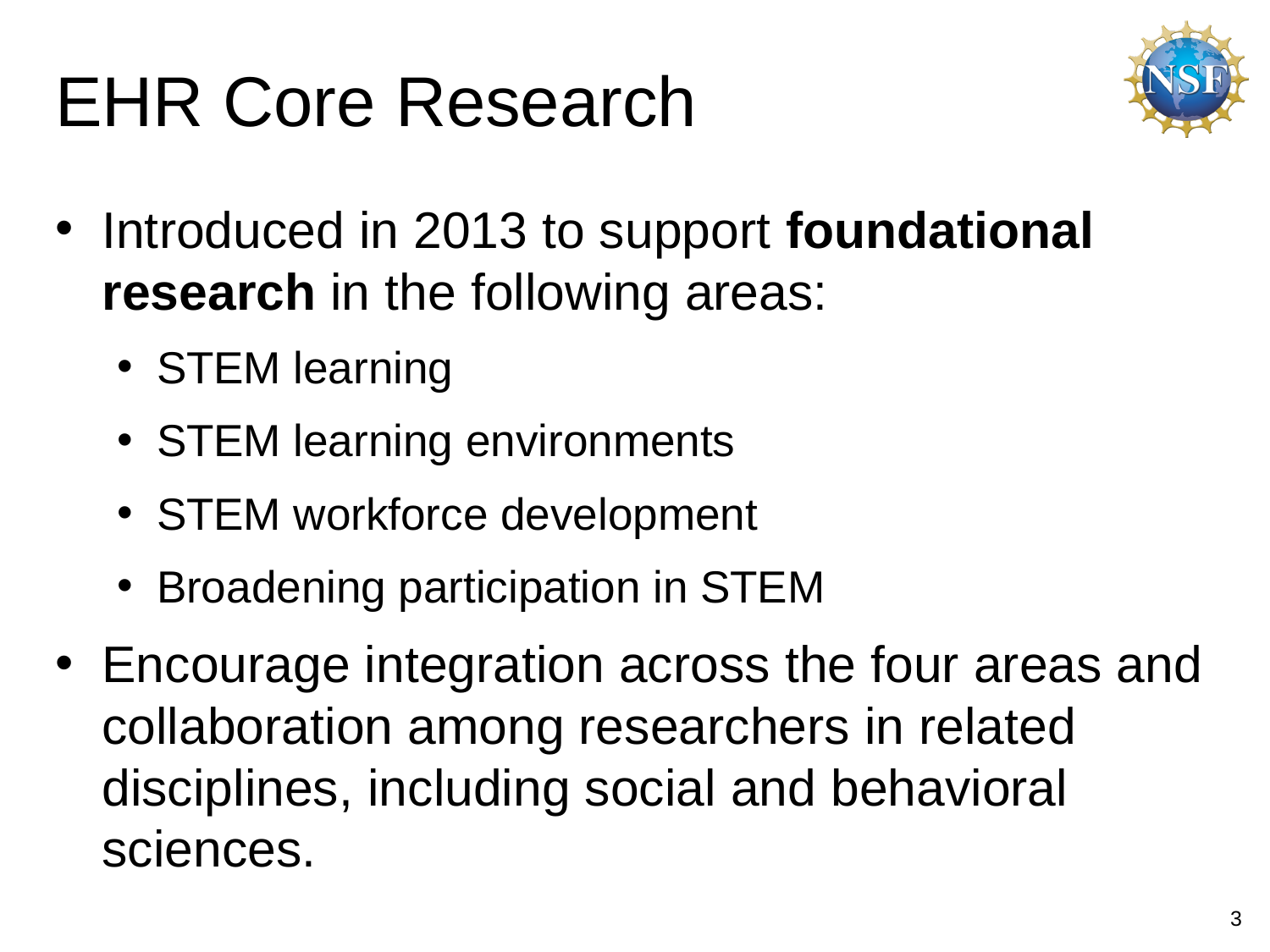

# EHR Core Research
Introduced in 2013 to support foundational research in the following areas:
STEM learning
STEM learning environments
STEM workforce development
Broadening participation in STEM
Encourage integration across the four areas and collaboration among researchers in related disciplines, including social and behavioral sciences.